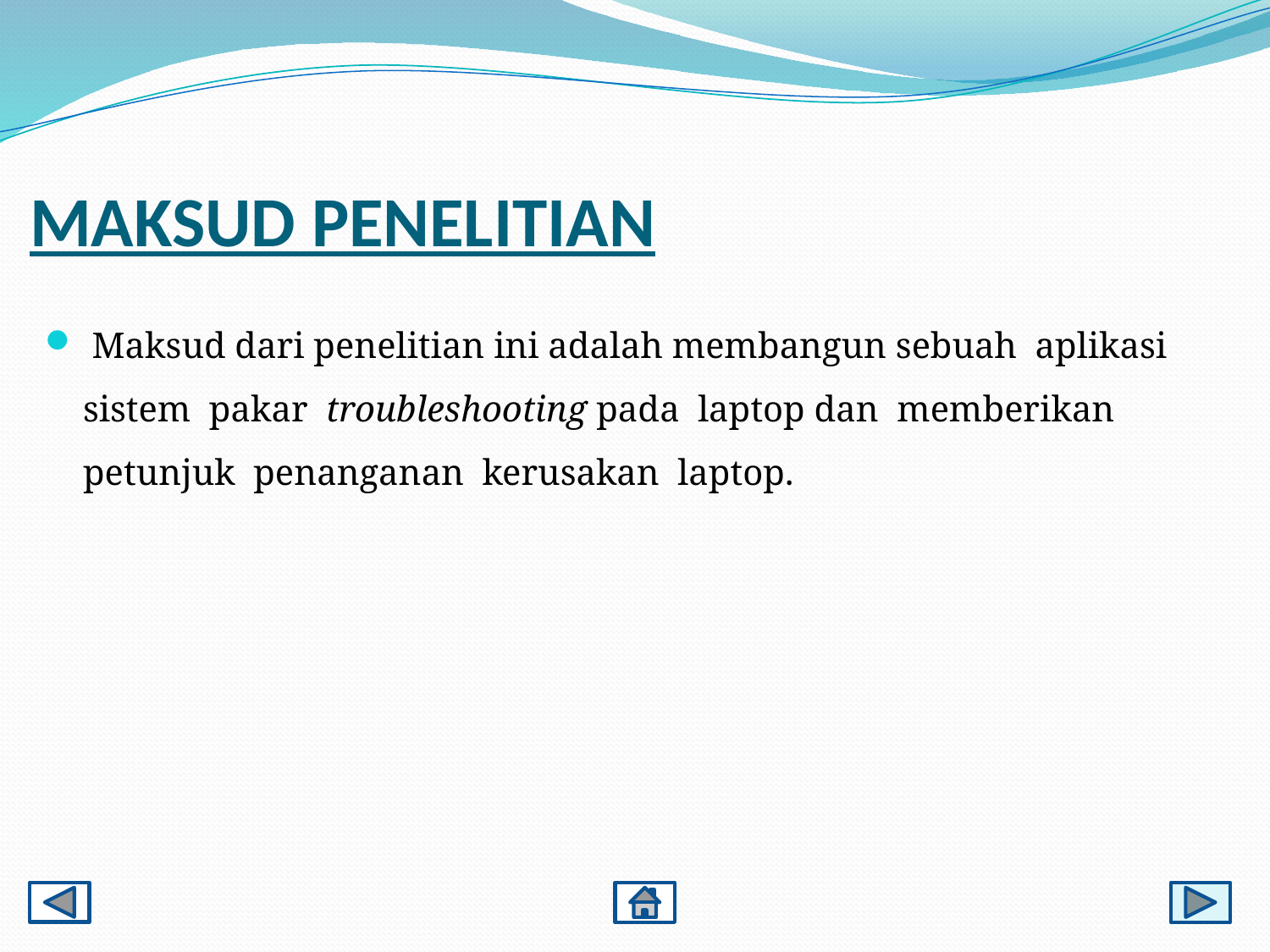

# MAKSUD PENELITIAN
 Maksud dari penelitian ini adalah membangun sebuah  aplikasi  sistem  pakar  troubleshooting pada  laptop dan  memberikan  petunjuk  penanganan  kerusakan  laptop.